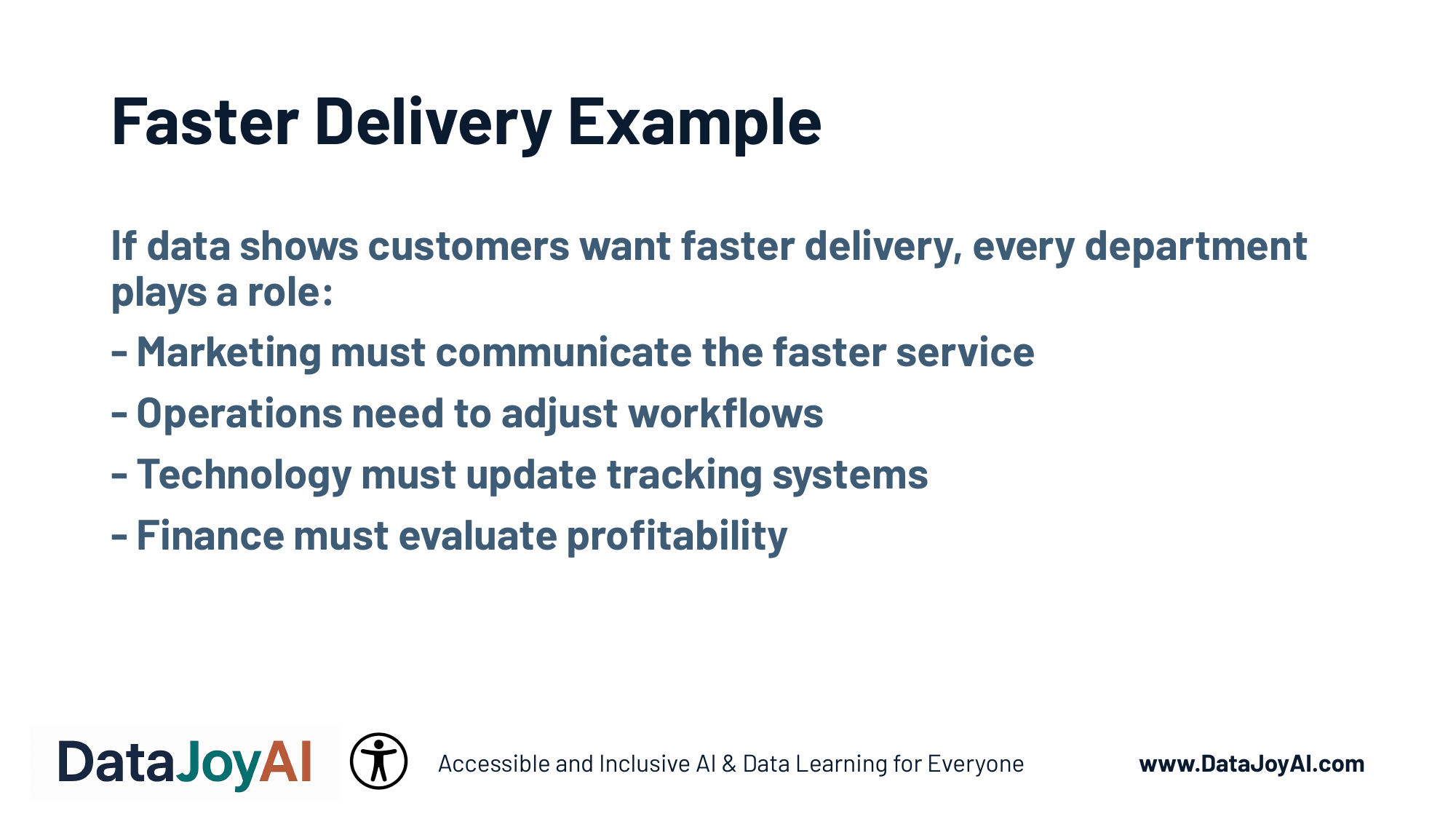

# Faster Delivery Example
If data shows customers want faster delivery, every department plays a role:
- Marketing must communicate the faster service
- Operations need to adjust workflows
- Technology must update tracking systems
- Finance must evaluate profitability